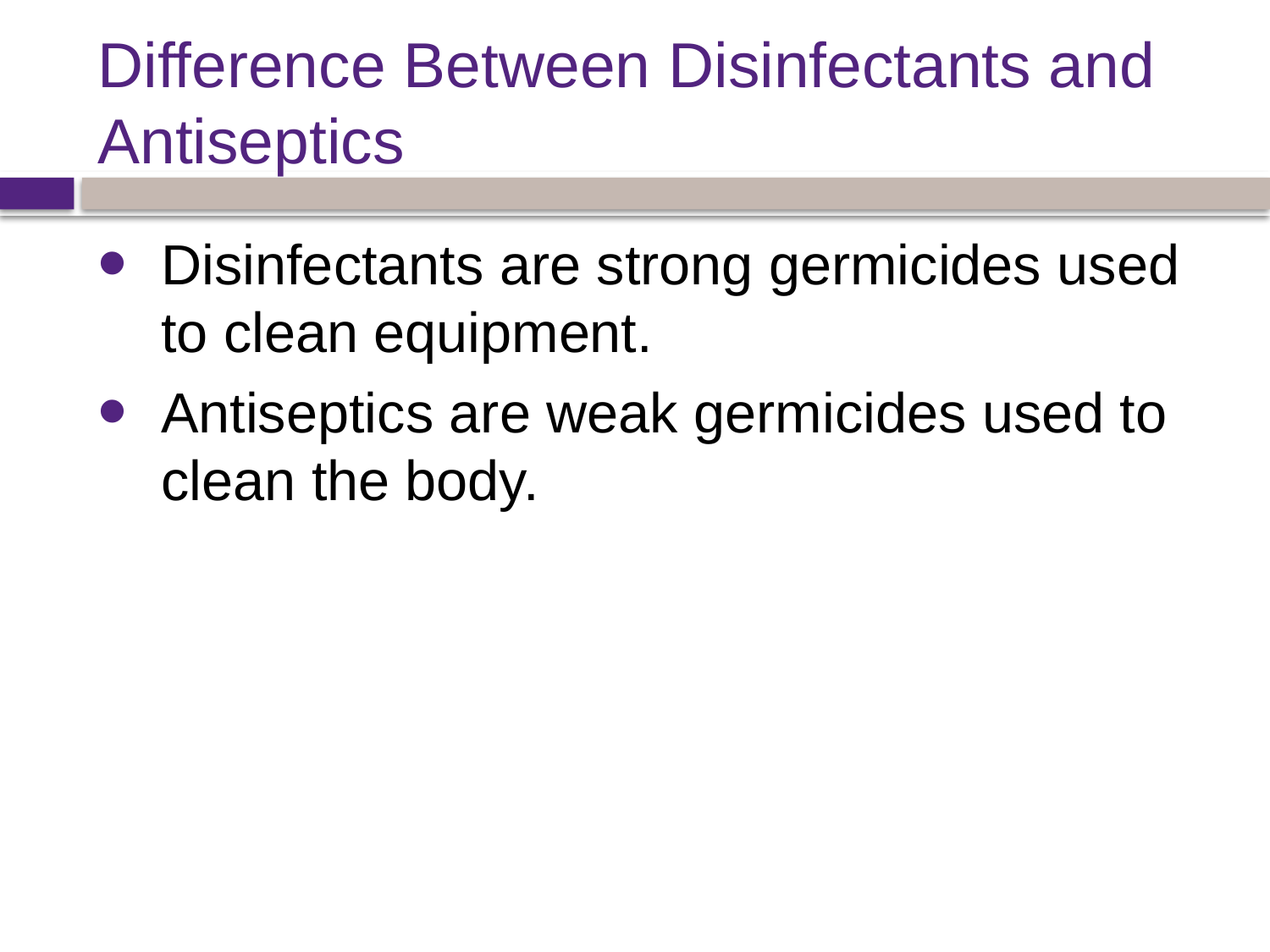

# Difference Between Disinfectants and Antiseptics
Disinfectants are strong germicides used to clean equipment.
Antiseptics are weak germicides used to clean the body.